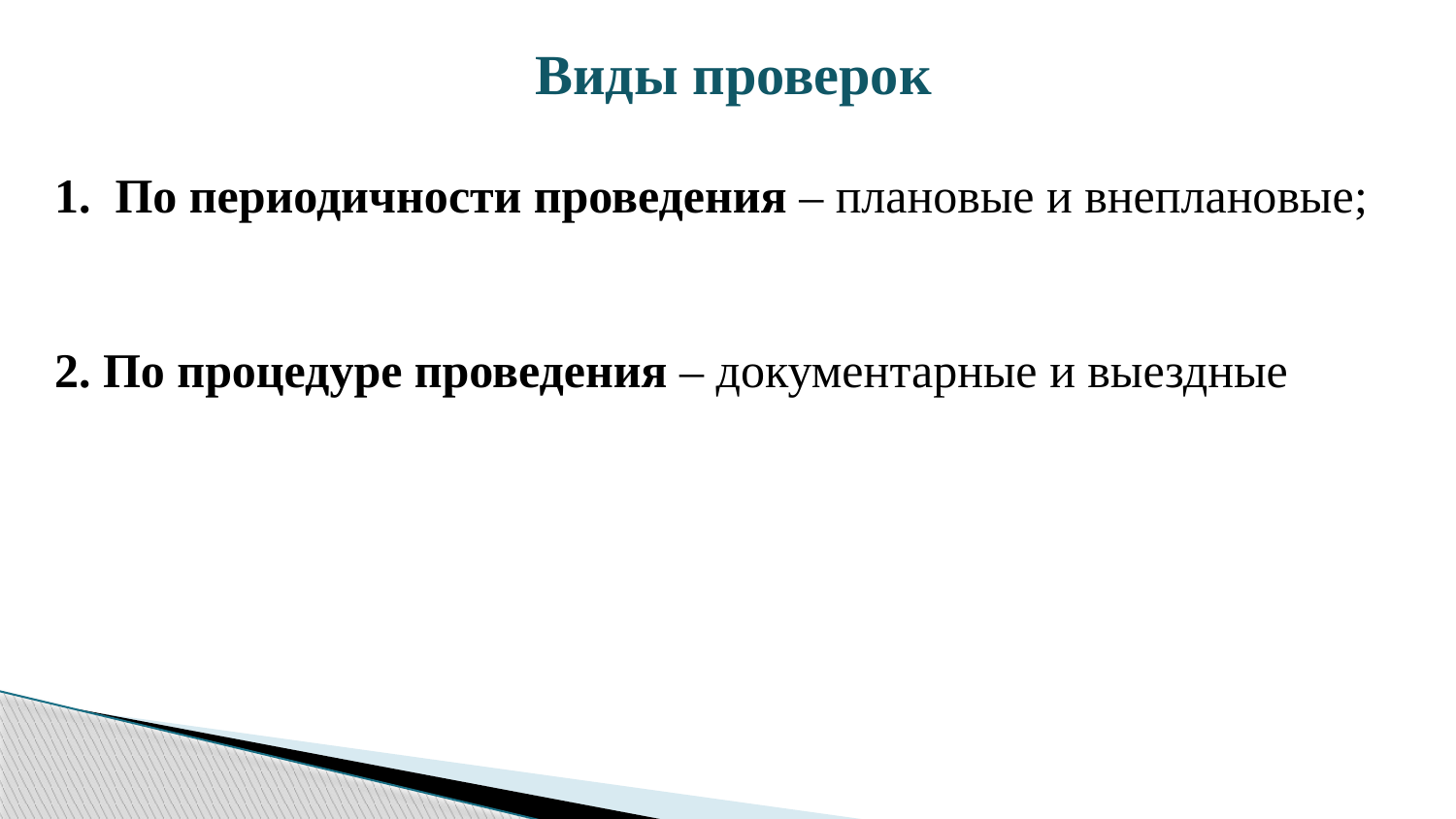

Виды проверок
1.  По периодичности проведения – плановые и внеплановые;

2. По процедуре проведения – документарные и выездные